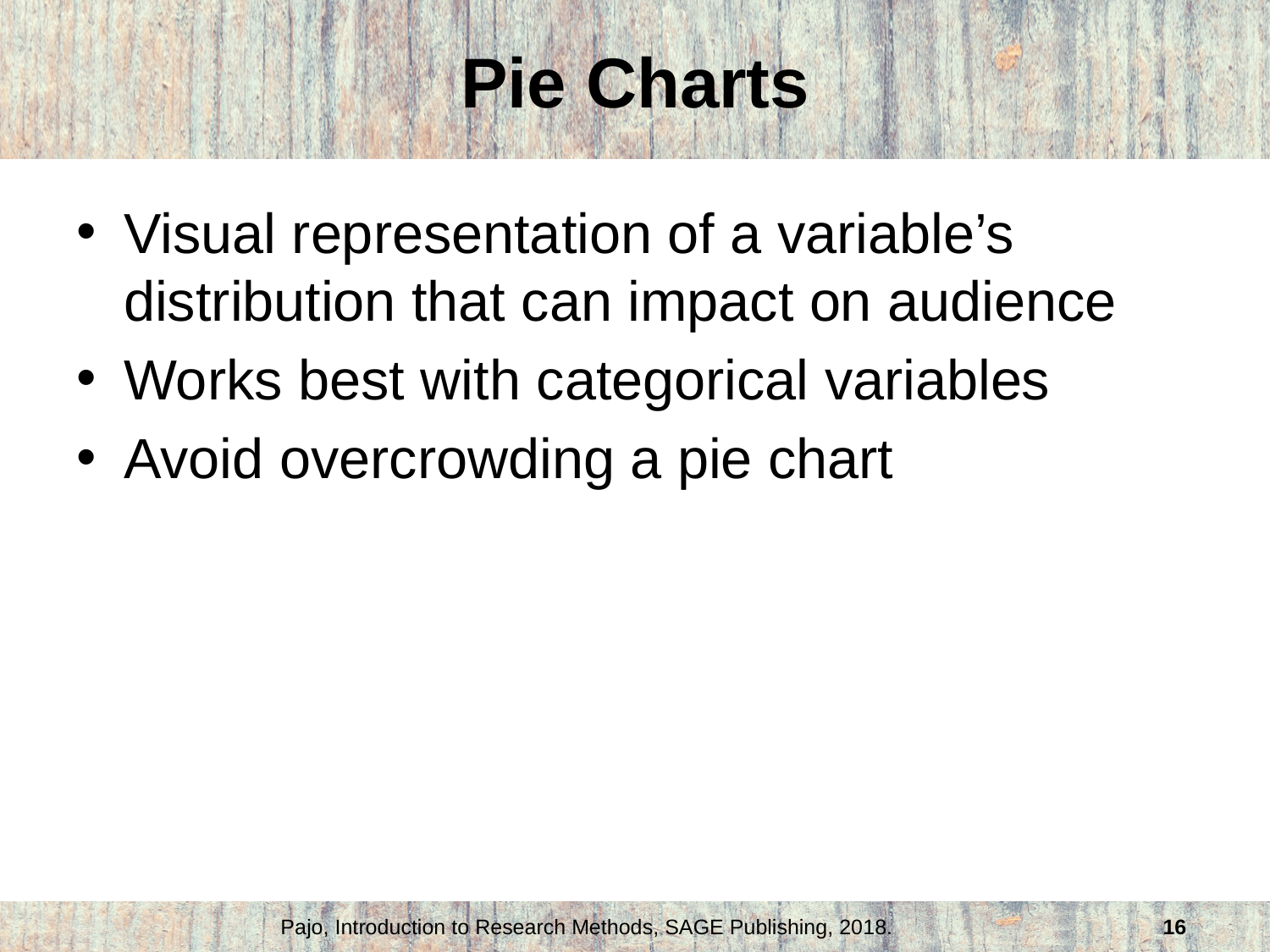

# Pie Charts
Visual representation of a variable’s distribution that can impact on audience
Works best with categorical variables
Avoid overcrowding a pie chart

Pajo, Introduction to Research Methods, SAGE Publishing, 2018.
16